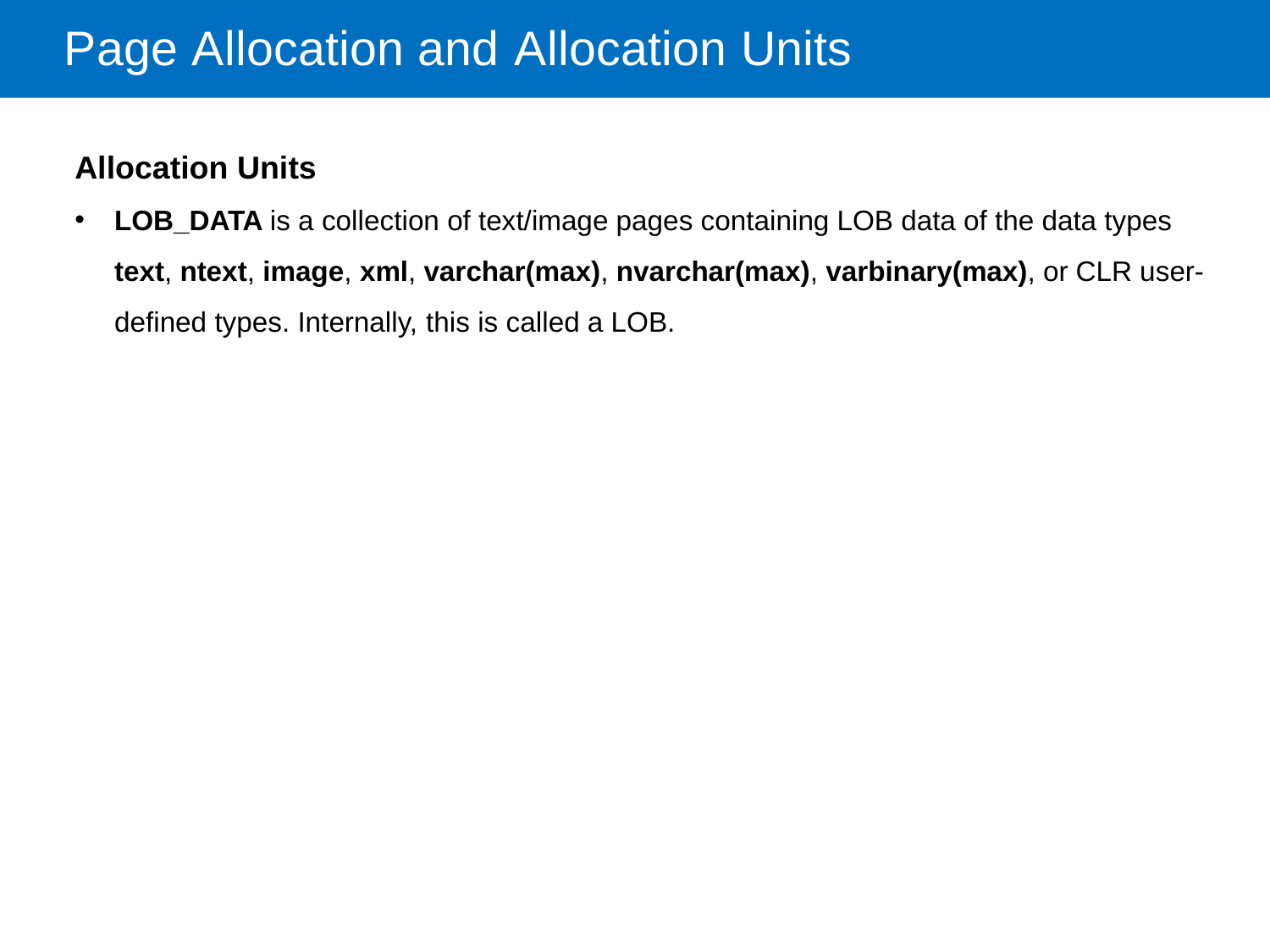

# Page Allocation and Allocation Units
Allocation Units
LOB_DATA is a collection of text/image pages containing LOB data of the data types text, ntext, image, xml, varchar(max), nvarchar(max), varbinary(max), or CLR user-defined types. Internally, this is called a LOB.